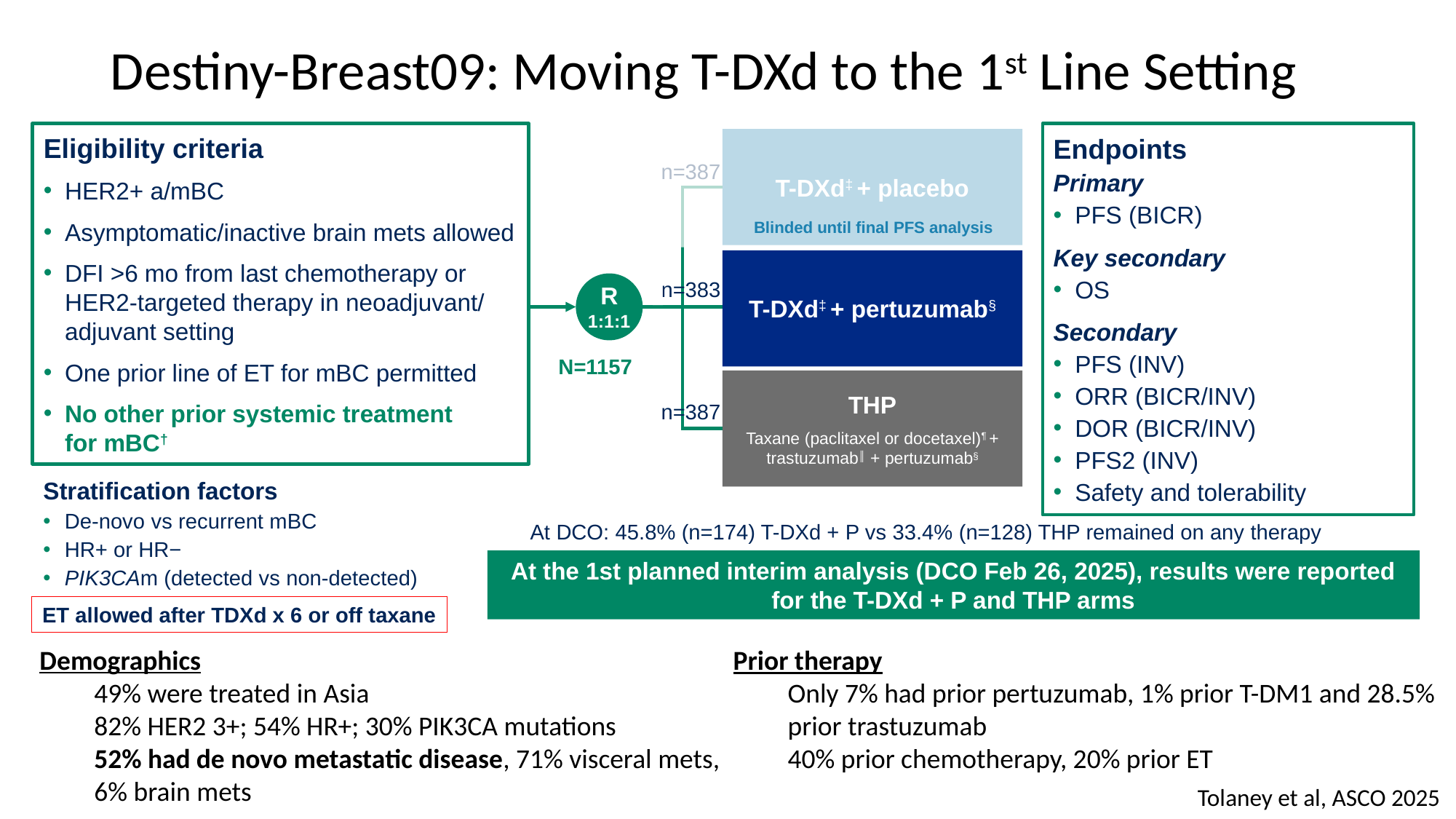

# Destiny-Breast09: Moving T-DXd to the 1st Line Setting

Blinded until final PFS analysis
Eligibility criteria
HER2+ a/mBC
Asymptomatic/inactive brain mets allowed
DFI >6 mo from last chemotherapy or HER2-targeted therapy in neoadjuvant/ adjuvant setting
One prior line of ET for mBC permitted
No other prior systemic treatment
for mBC†
Endpoints
Primary
PFS (BICR)

Key secondary
OS

Secondary
PFS (INV)
ORR (BICR/INV)
DOR (BICR/INV)
PFS2 (INV)
Safety and tolerability
T-DXd‡ + placebo
n=387
n=383
n=387
T-DXd‡ + pertuzumab§

R
1:1:1
N=1157
THP
Taxane (paclitaxel or docetaxel)¶ + trastuzumab║ + pertuzumab§
Stratification factors
De-novo vs recurrent mBC
HR+ or HR−
PIK3CAm (detected vs non-detected)
At DCO: 45.8% (n=174) T-DXd + P vs 33.4% (n=128) THP remained on any therapy
At the 1st planned interim analysis (DCO Feb 26, 2025), results were reported for the T-DXd + P and THP arms
ET allowed after TDXd x 6 or off taxane
Demographics
49% were treated in Asia
82% HER2 3+; 54% HR+; 30% PIK3CA mutations
52% had de novo metastatic disease, 71% visceral mets, 6% brain mets

Prior therapy
Only 7% had prior pertuzumab, 1% prior T-DM1 and 28.5% prior trastuzumab
40% prior chemotherapy, 20% prior ET
Tolaney et al, ASCO 2025